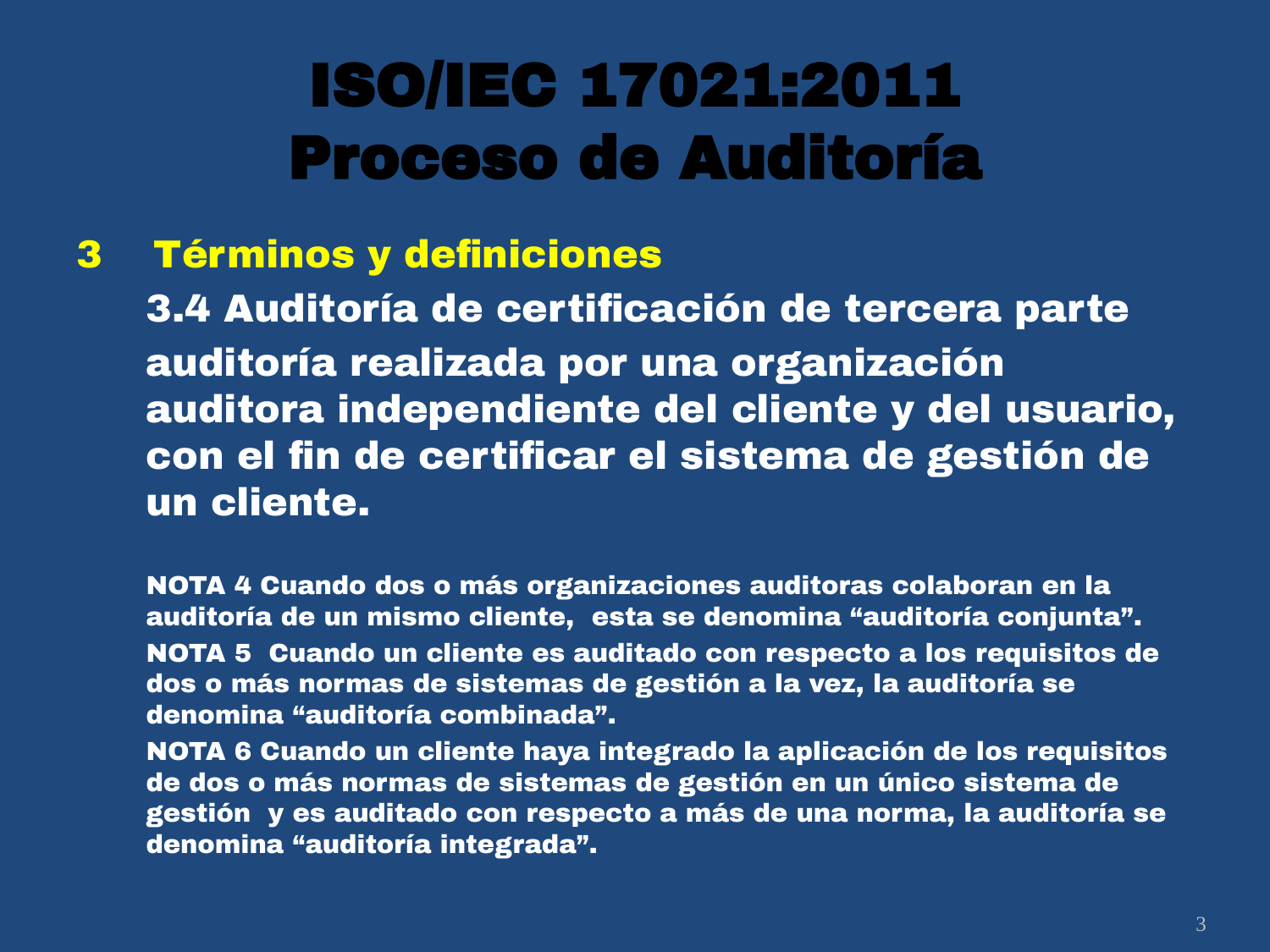

# ISO/IEC 17021:2011 Proceso de Auditoría
3	Términos y definiciones
	3.4 Auditoría de certificación de tercera parte
	auditoría realizada por una organización auditora independiente del cliente y del usuario, con el fin de certificar el sistema de gestión de un cliente.

	NOTA 4 Cuando dos o más organizaciones auditoras colaboran en la auditoría de un mismo cliente,  esta se denomina “auditoría conjunta”.
	NOTA 5  Cuando un cliente es auditado con respecto a los requisitos de dos o más normas de sistemas de gestión a la vez, la auditoría se denomina “auditoría combinada”.
	NOTA 6 Cuando un cliente haya integrado la aplicación de los requisitos de dos o más normas de sistemas de gestión en un único sistema de gestión  y es auditado con respecto a más de una norma, la auditoría se denomina “auditoría integrada”.
3